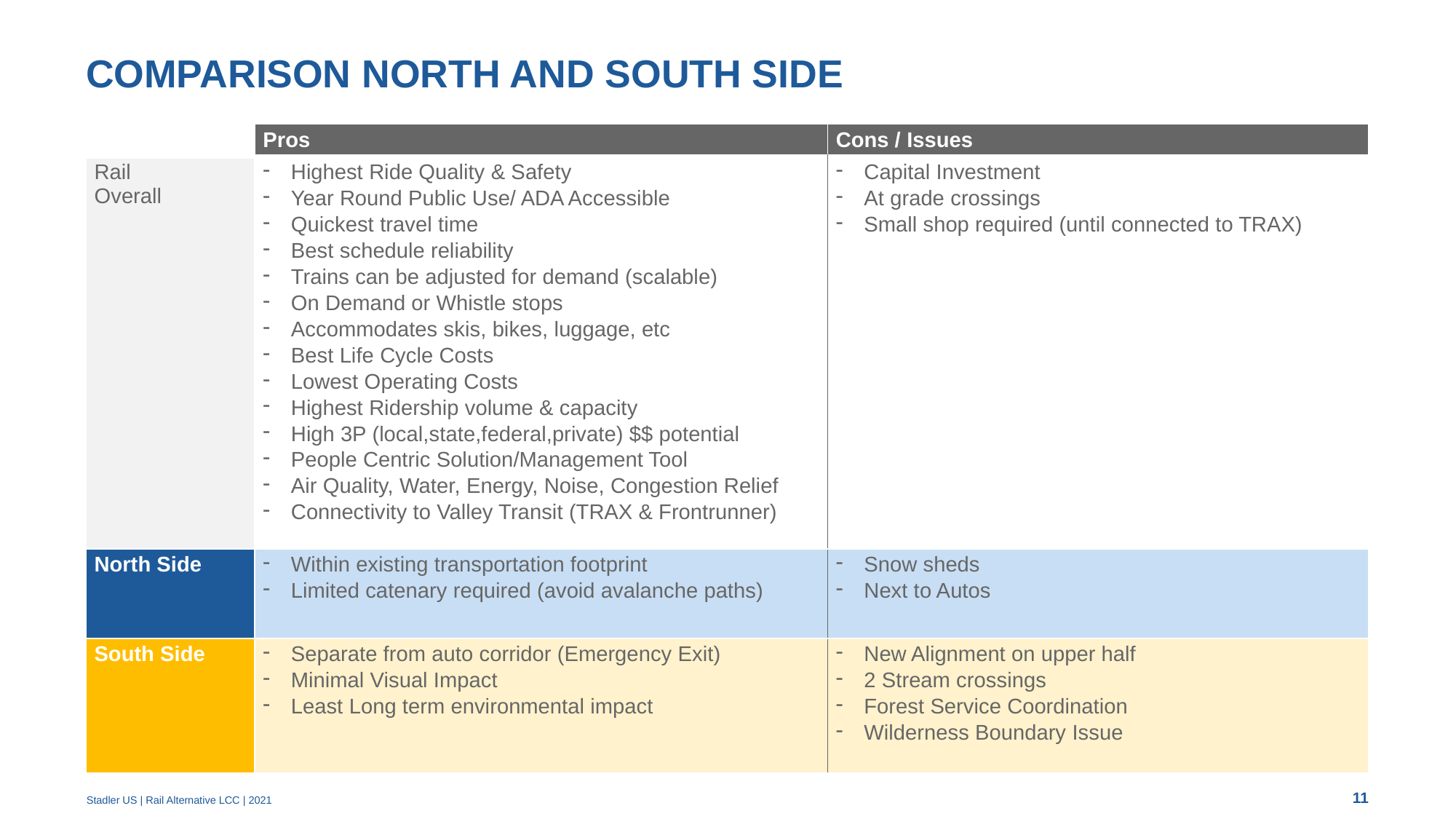

# Comparison North and South Side
|  | Pros | Cons / Issues |
| --- | --- | --- |
| Rail Overall | Highest Ride Quality & Safety Year Round Public Use/ ADA Accessible Quickest travel time Best schedule reliability Trains can be adjusted for demand (scalable) On Demand or Whistle stops Accommodates skis, bikes, luggage, etc Best Life Cycle Costs Lowest Operating Costs Highest Ridership volume & capacity High 3P (local,state,federal,private) $$ potential People Centric Solution/Management Tool Air Quality, Water, Energy, Noise, Congestion Relief Connectivity to Valley Transit (TRAX & Frontrunner) | Capital Investment At grade crossings Small shop required (until connected to TRAX) |
| North Side | Within existing transportation footprint Limited catenary required (avoid avalanche paths) | Snow sheds Next to Autos |
| South Side | Separate from auto corridor (Emergency Exit) Minimal Visual Impact Least Long term environmental impact | New Alignment on upper half 2 Stream crossings Forest Service Coordination Wilderness Boundary Issue |
11
Stadler US | Rail Alternative LCC | 2021